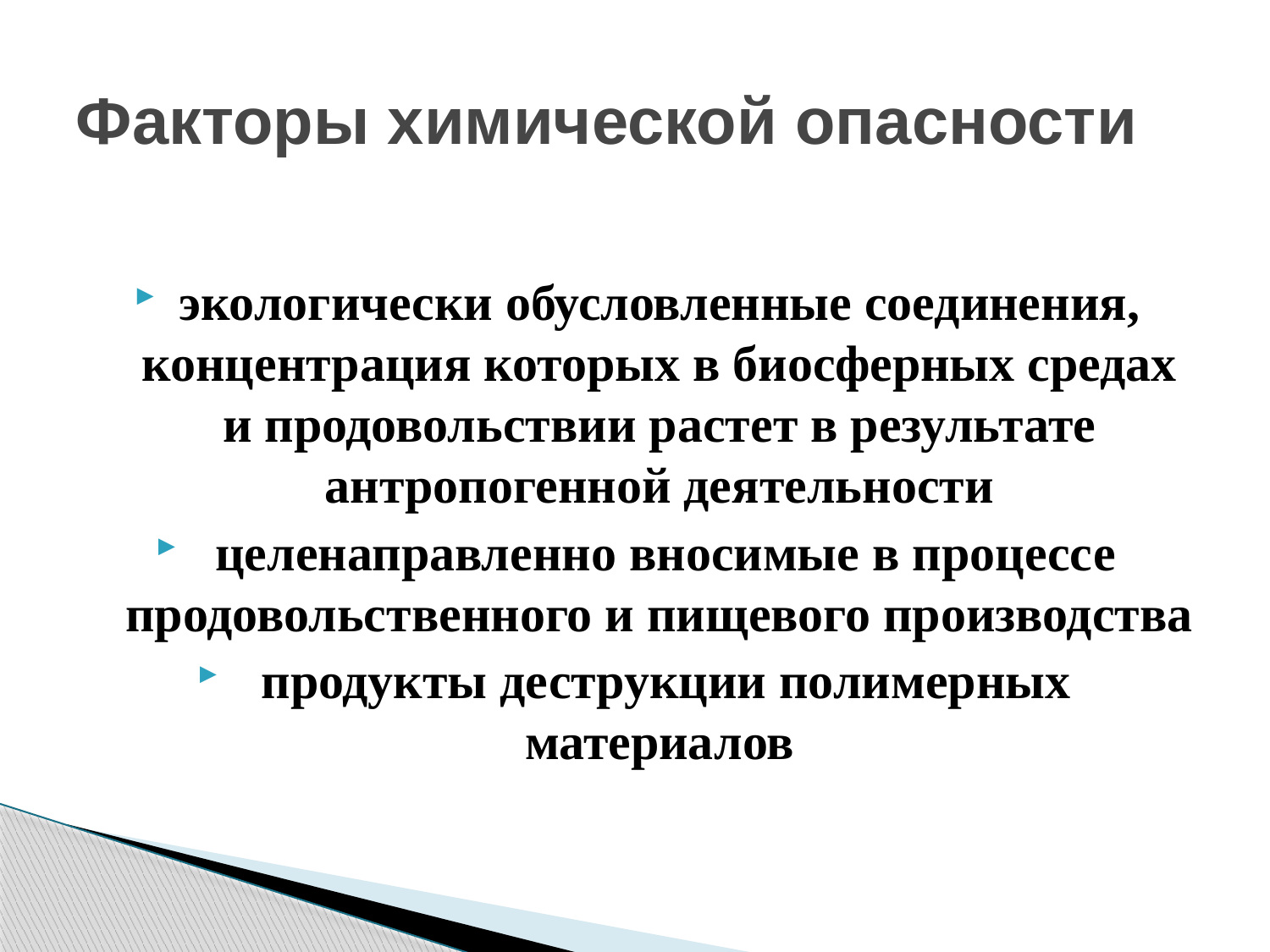

# Факторы химической опасности

экологически обусловленные соединения, концентрация которых в биосферных средах и продовольствии растет в результате антропогенной деятельности
 целенаправленно вносимые в процессе продовольственного и пищевого производства
 продукты деструкции полимерных материалов